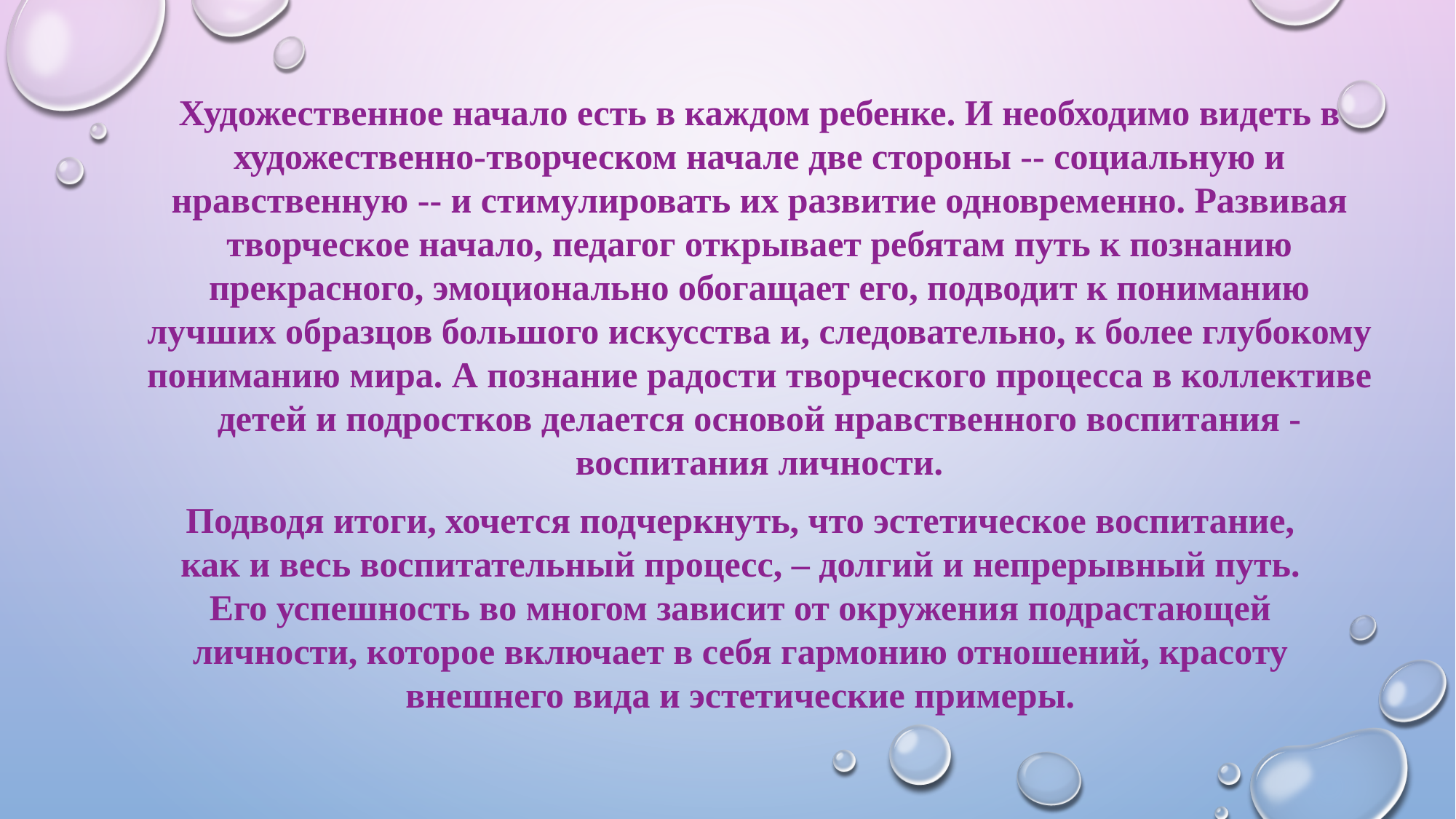

Художественное начало есть в каждом ребенке. И необходимо видеть в художественно-творческом начале две стороны -- социальную и нравственную -- и стимулировать их развитие одновременно. Развивая творческое начало, педагог открывает ребятам путь к познанию прекрасного, эмоционально обогащает его, подводит к пониманию лучших образцов большого искусства и, следовательно, к более глубокому пониманию мира. А познание радости творческого процесса в коллективе детей и подростков делается основой нравственного воспитания - воспитания личности.
Подводя итоги, хочется подчеркнуть, что эстетическое воспитание, как и весь воспитательный процесс, – долгий и непрерывный путь. Его успешность во многом зависит от окружения подрастающей личности, которое включает в себя гармонию отношений, красоту внешнего вида и эстетические примеры.